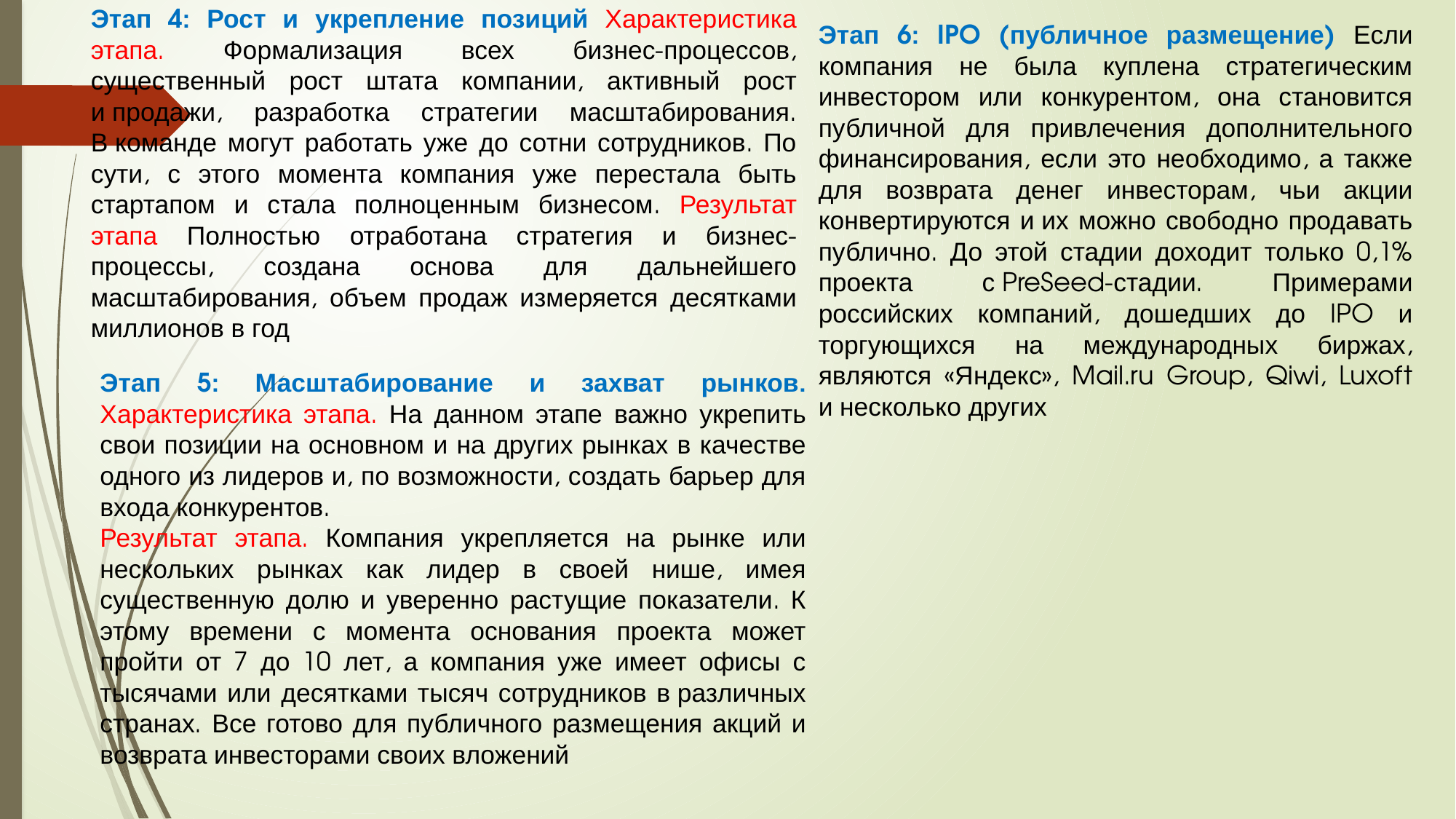

Этап 4: Рост и укрепление позиций Характеристика этапа. Формализация всех бизнес-процессов, существенный рост штата компании, активный рост и продажи, разработка стратегии масштабирования. В команде могут работать уже до сотни сотрудников. По сути, с этого момента компания уже перестала быть стартапом и стала полноценным бизнесом. Результат этапа Полностью отработана стратегия и бизнес-процессы, создана основа для дальнейшего масштабирования, объем продаж измеряется десятками миллионов в год
Этап 6: IPO (публичное размещение) Если компания не была куплена стратегическим инвестором или конкурентом, она становится публичной для привлечения дополнительного финансирования, если это необходимо, а также для возврата денег инвесторам, чьи акции конвертируются и их можно свободно продавать публично. До этой стадии доходит только 0,1% проекта с PreSeed-стадии. Примерами российских компаний, дошедших до IPO и торгующихся на международных биржах, являются «Яндекс», Mail.ru Group, Qiwi, Luxoft и несколько других
Этап 5: Масштабирование и захват рынков. Характеристика этапа. На данном этапе важно укрепить свои позиции на основном и на других рынках в качестве одного из лидеров и, по возможности, создать барьер для входа конкурентов.
Результат этапа. Компания укрепляется на рынке или нескольких рынках как лидер в своей нише, имея существенную долю и уверенно растущие показатели. К этому времени с момента основания проекта может пройти от 7 до 10 лет, а компания уже имеет офисы с тысячами или десятками тысяч сотрудников в различных странах. Все готово для публичного размещения акций и возврата инвесторами своих вложений